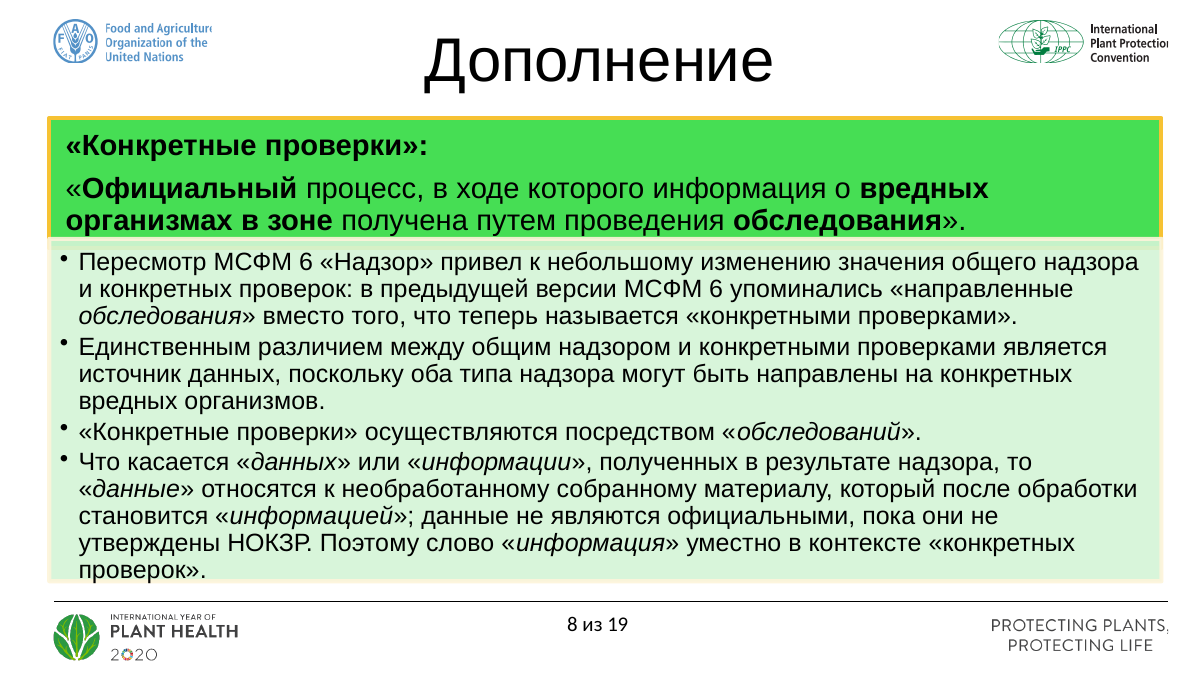

Дополнение

«Конкретные проверки»:
«Официальный процесс, в ходе которого информация о вредных организмах в зоне получена путем проведения обследования».
Пересмотр МСФМ 6 «Надзор» привел к небольшому изменению значения общего надзора и конкретных проверок: в предыдущей версии МСФМ 6 упоминались «направленные обследования» вместо того, что теперь называется «конкретными проверками».
Единственным различием между общим надзором и конкретными проверками является источник данных, поскольку оба типа надзора могут быть направлены на конкретных вредных организмов.
«Конкретные проверки» осуществляются посредством «обследований».
Что касается «данных» или «информации», полученных в результате надзора, то «данные» относятся к необработанному собранному материалу, который после обработки становится «информацией»; данные не являются официальными, пока они не утверждены НОКЗР. Поэтому слово «информация» уместно в контексте «конкретных проверок».
8 из 19